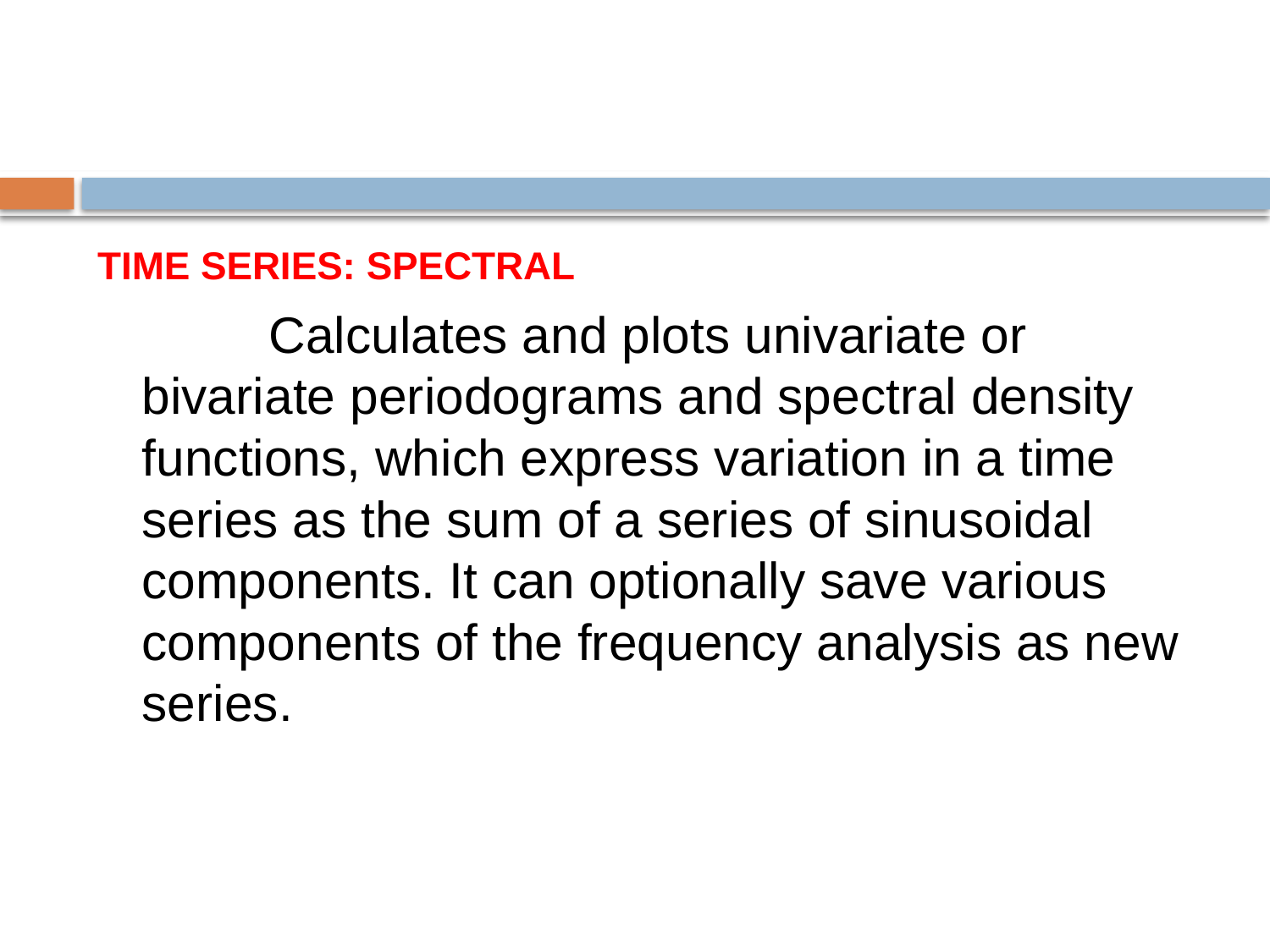

#
TIME SERIES: SPECTRAL
		Calculates and plots univariate or bivariate periodograms and spectral density functions, which express variation in a time series as the sum of a series of sinusoidal components. It can optionally save various components of the frequency analysis as new series.